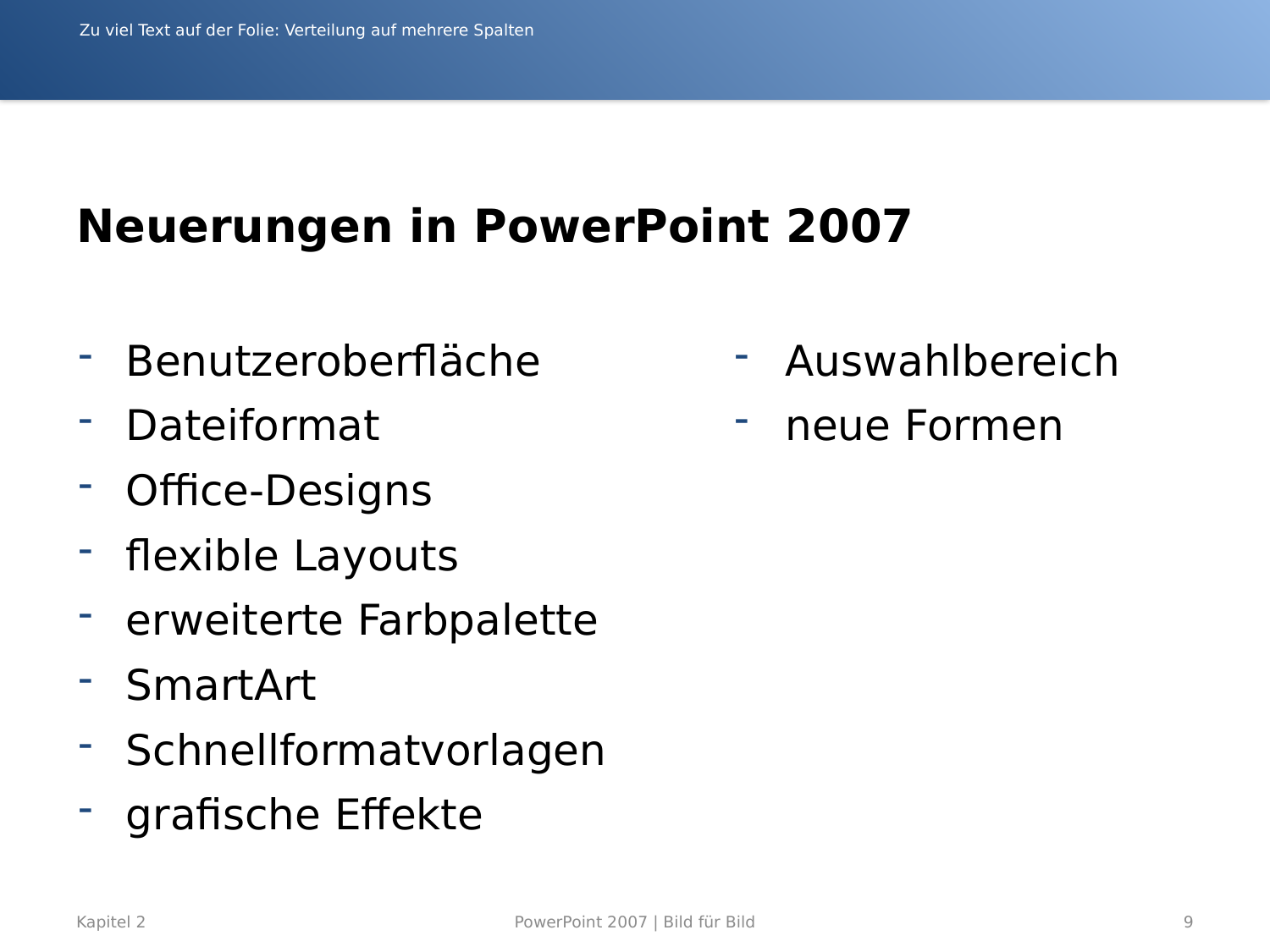

Zu viel Text auf der Folie: Verteilung auf mehrere Spalten
# Neuerungen in PowerPoint 2007
Benutzeroberfläche
Dateiformat
Office-Designs
flexible Layouts
erweiterte Farbpalette
SmartArt
Schnellformatvorlagen
grafische Effekte
Auswahlbereich
neue Formen
PowerPoint 2007 | Bild für Bild
Kapitel 2
9